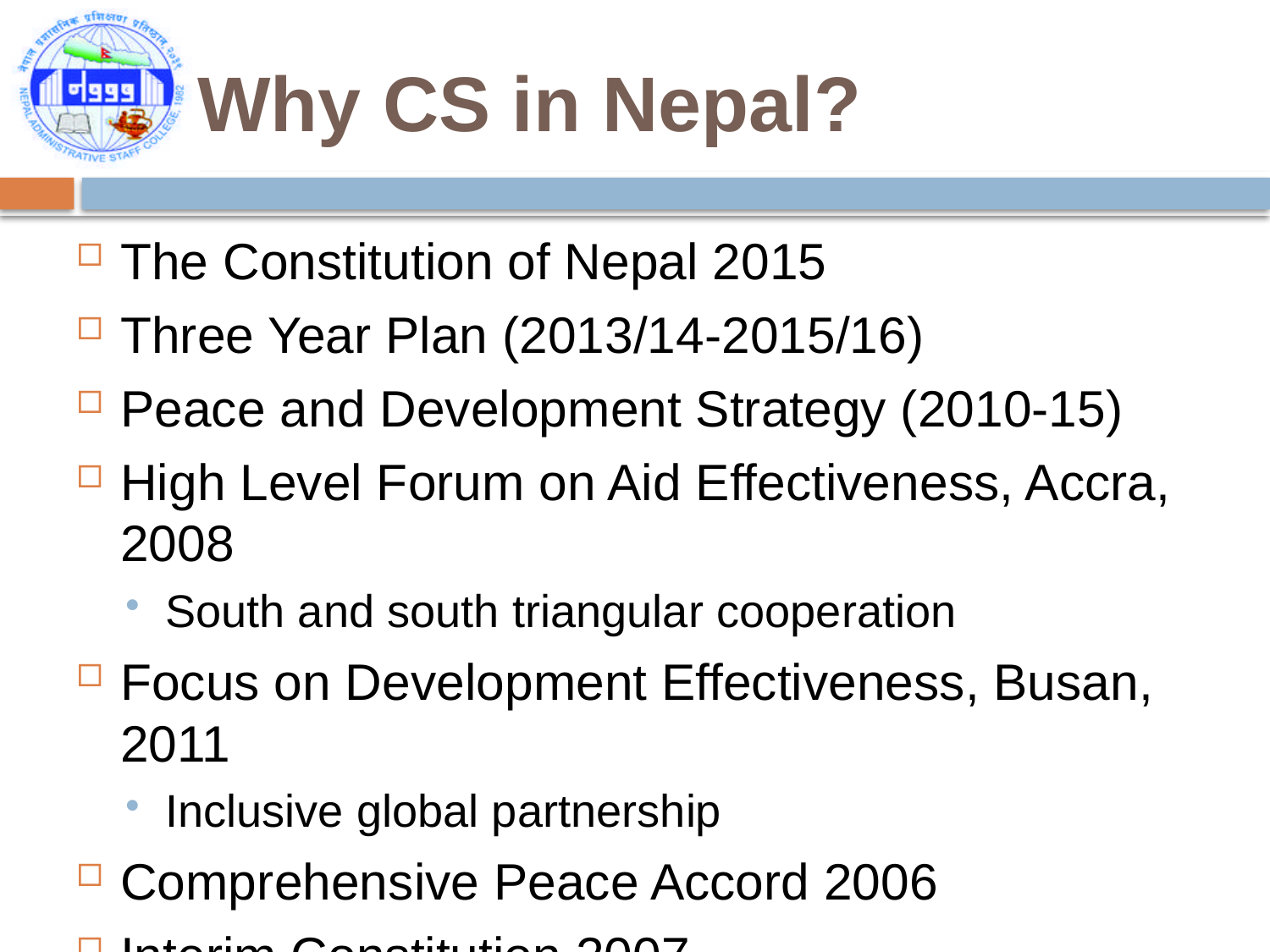

# Why CS in Nepal?
The Constitution of Nepal 2015
Three Year Plan (2013/14-2015/16)
Peace and Development Strategy (2010-15)
High Level Forum on Aid Effectiveness, Accra, 2008
South and south triangular cooperation
Focus on Development Effectiveness, Busan, 2011
Inclusive global partnership
Comprehensive Peace Accord 2006
Interim Constitution 2007